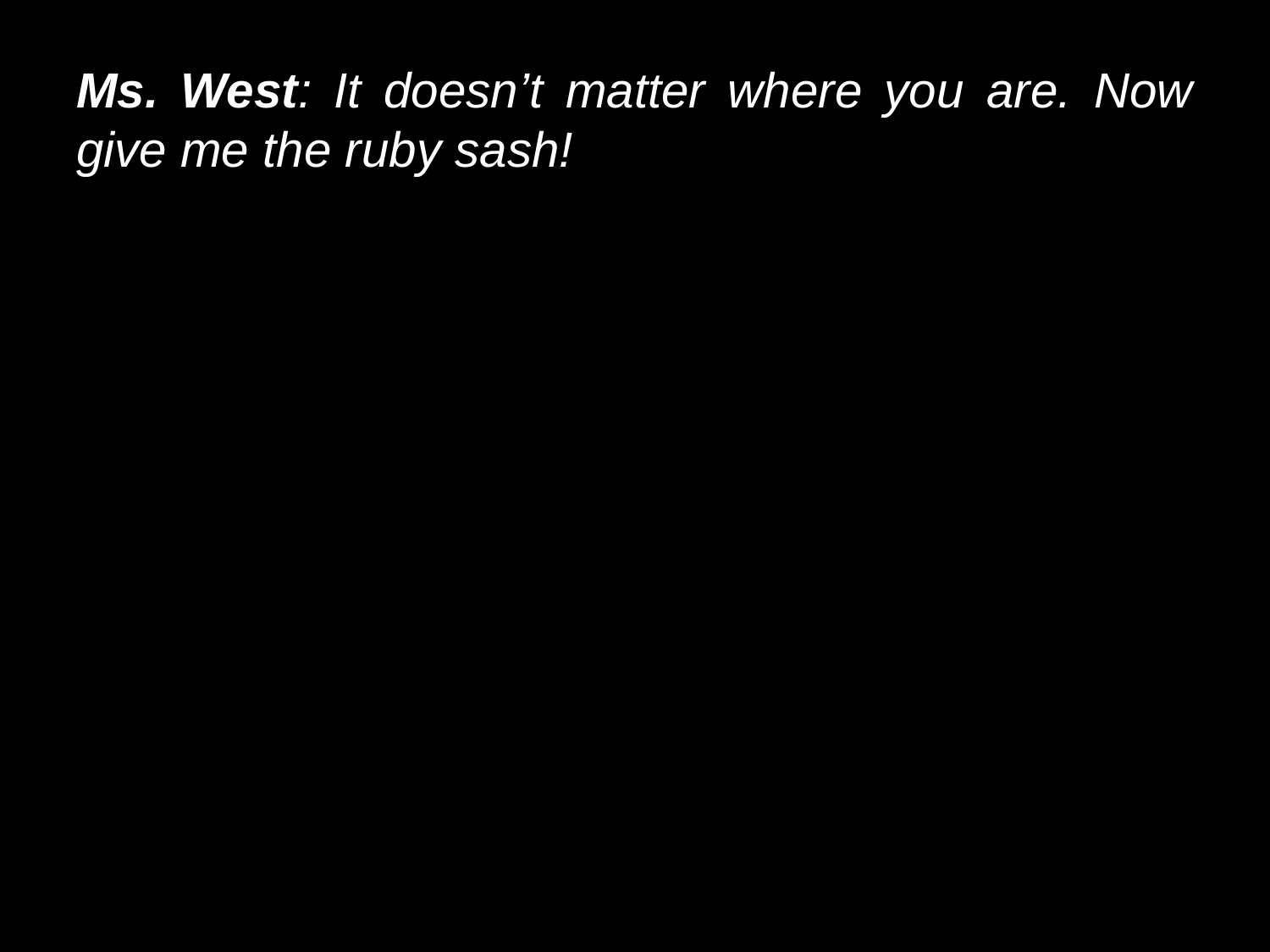

# Ms. West: It doesn’t matter where you are. Now give me the ruby sash!